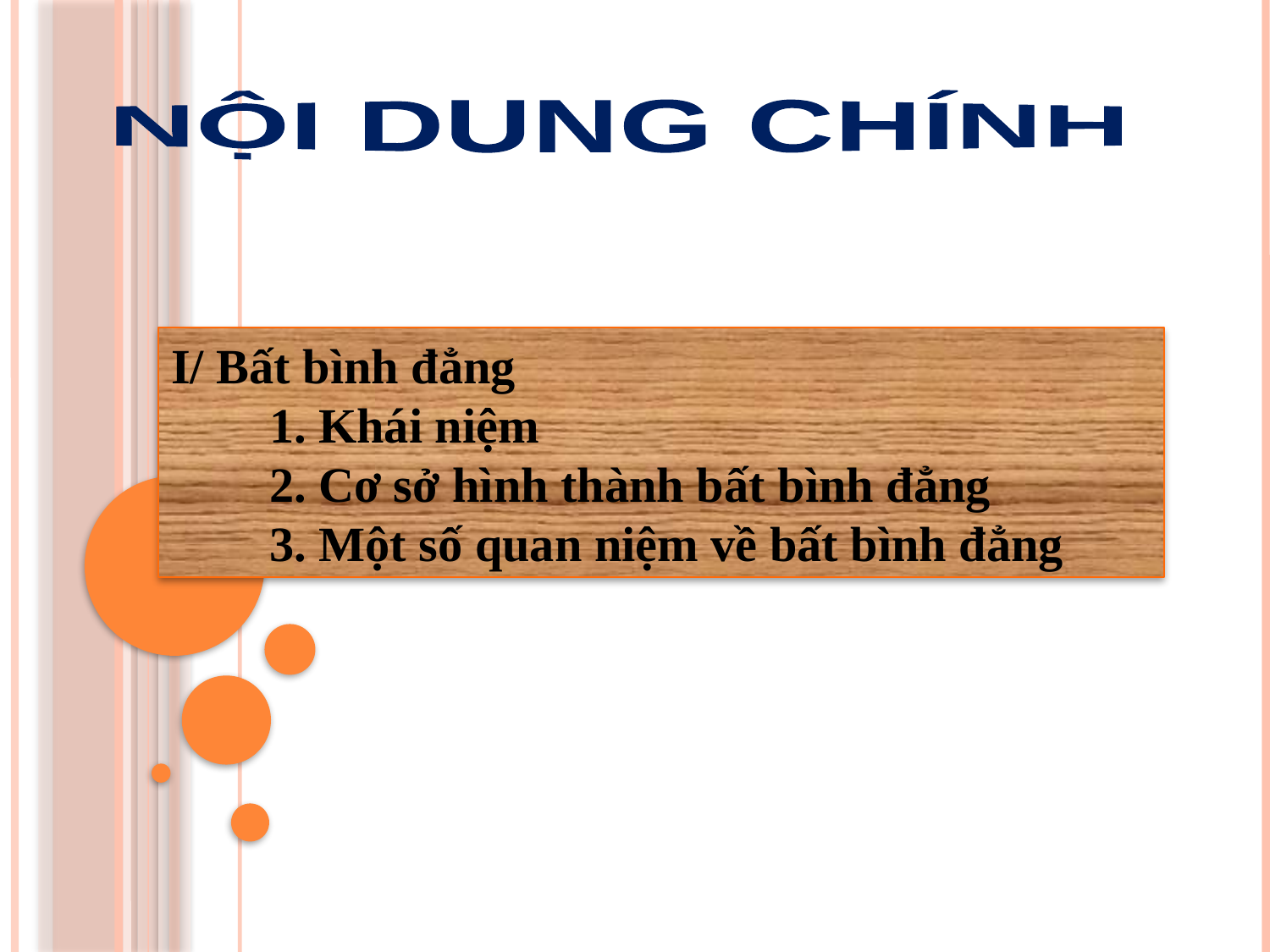

NỘI DUNG CHÍNH
I/ Bất bình đẳng
        1. Khái niệm
        2. Cơ sở hình thành bất bình đẳng
        3. Một số quan niệm về bất bình đẳng